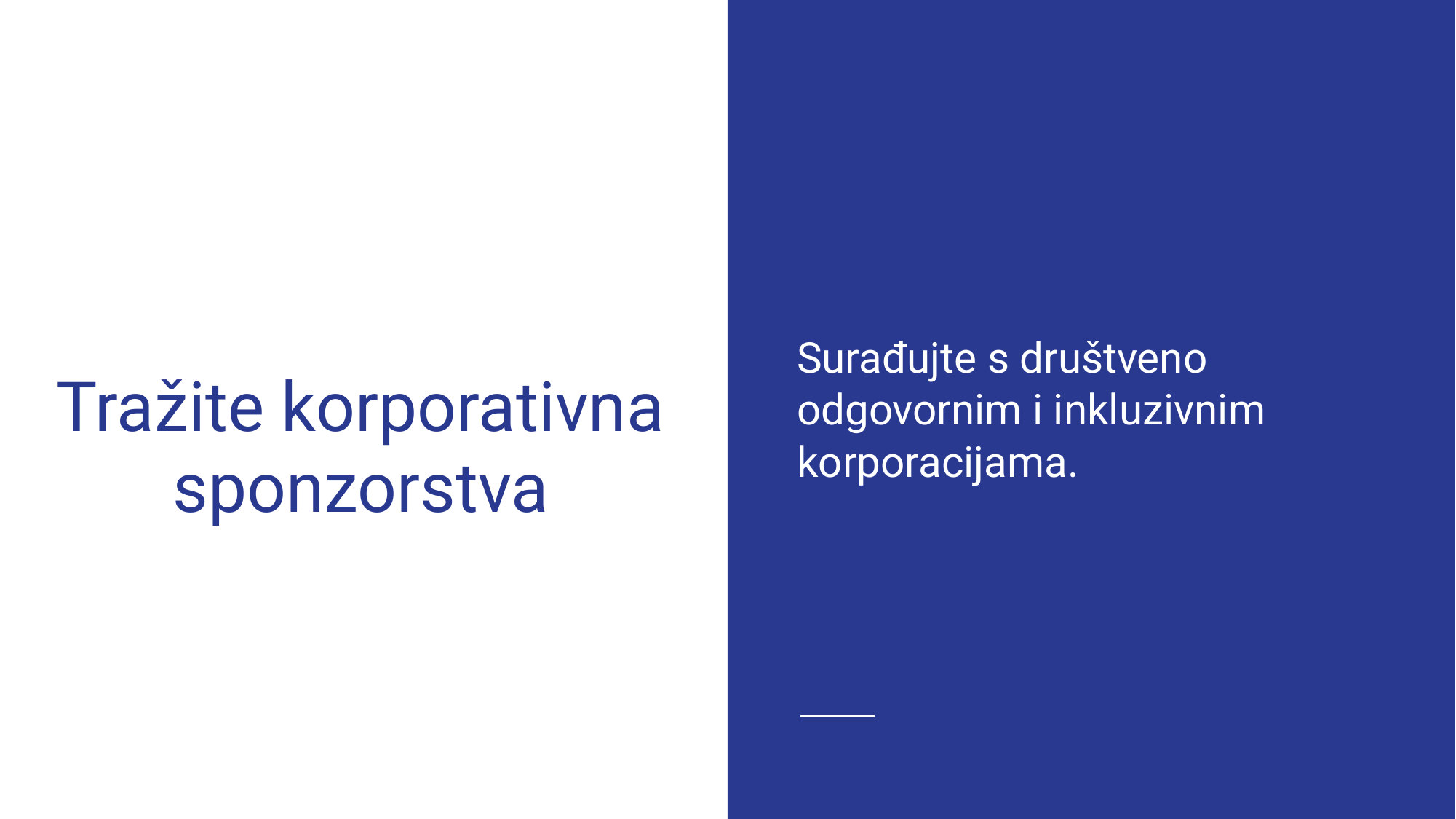

Surađujte s društveno odgovornim i inkluzivnim korporacijama.
# Tražite korporativna sponzorstva